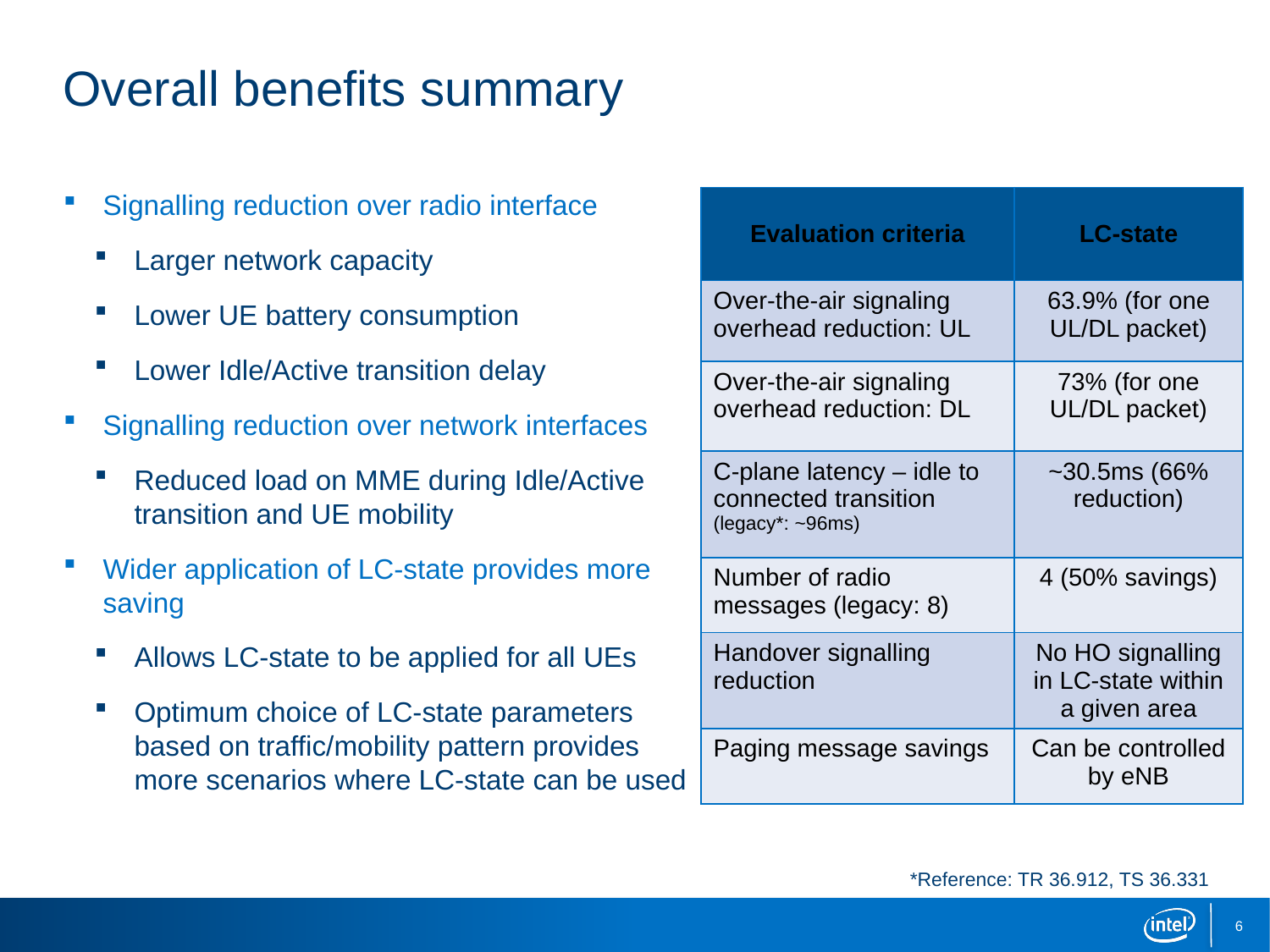

# Overall benefits summary
Signalling reduction over radio interface
Larger network capacity
Lower UE battery consumption
Lower Idle/Active transition delay
Signalling reduction over network interfaces
Reduced load on MME during Idle/Active transition and UE mobility
Wider application of LC-state provides more saving
Allows LC-state to be applied for all UEs
Optimum choice of LC-state parameters based on traffic/mobility pattern provides more scenarios where LC-state can be used

| Evaluation criteria | LC-state |
| --- | --- |
| Over-the-air signaling overhead reduction: UL | 63.9% (for one UL/DL packet) |
| Over-the-air signaling overhead reduction: DL | 73% (for one UL/DL packet) |
| C-plane latency – idle to connected transition (legacy\*: ~96ms) | ~30.5ms (66% reduction) |
| Number of radio messages (legacy: 8) | 4 (50% savings) |
| Handover signalling reduction | No HO signalling in LC-state within a given area |
| Paging message savings | Can be controlled by eNB |
*Reference: TR 36.912, TS 36.331
6